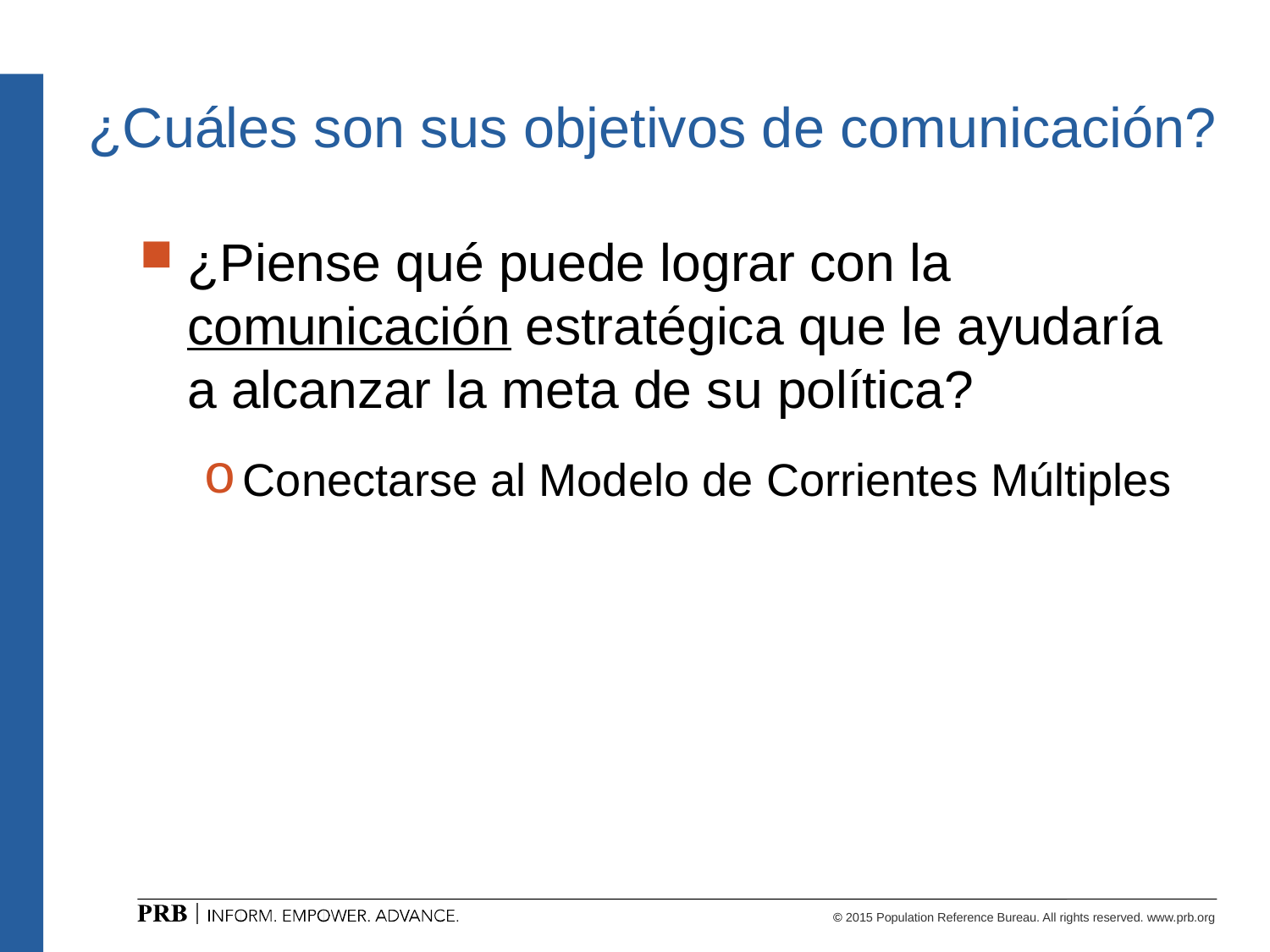

# ¿Cuáles son sus objetivos de comunicación?
¿Piense qué puede lograr con la comunicación estratégica que le ayudaría a alcanzar la meta de su política?
Conectarse al Modelo de Corrientes Múltiples